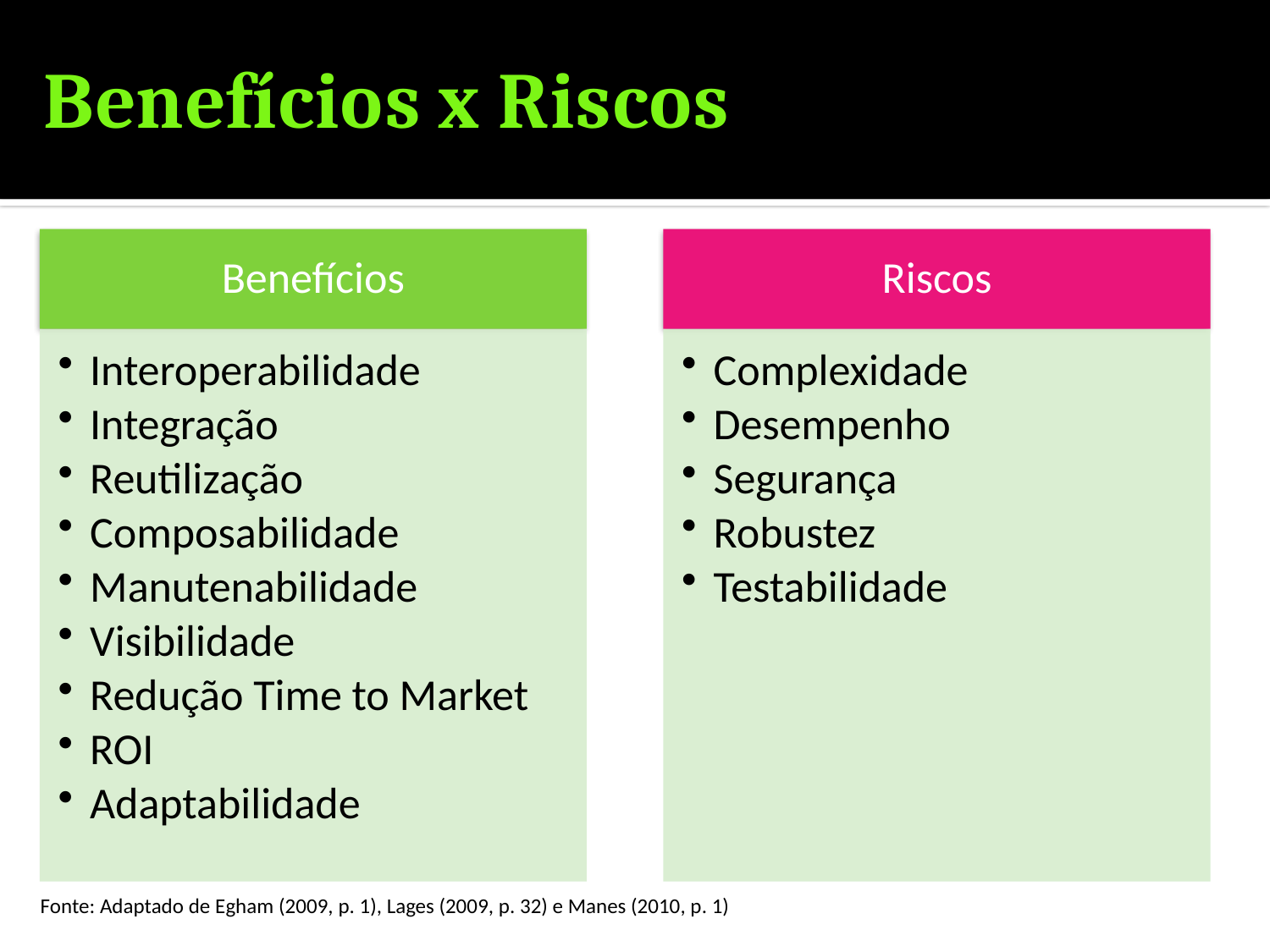

# Benefícios x Riscos
Benefícios
Interoperabilidade
Integração
Reutilização
Composabilidade
Manutenabilidade
Visibilidade
Redução Time to Market
ROI
Adaptabilidade
Riscos
Complexidade
Desempenho
Segurança
Robustez
Testabilidade
Fonte: Adaptado de Egham (2009, p. 1), Lages (2009, p. 32) e Manes (2010, p. 1)